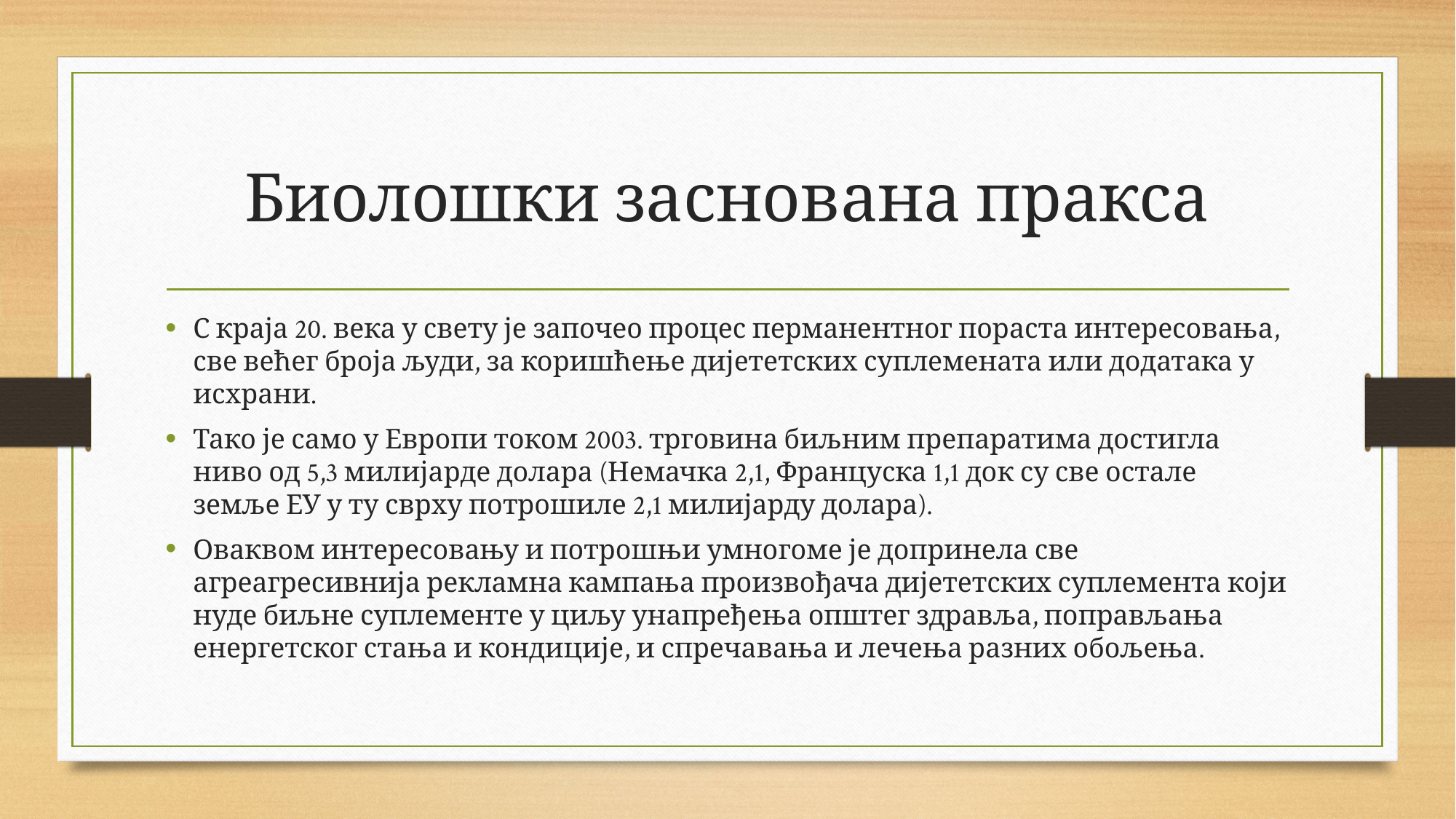

# Биолошки заснована пракса
С краја 20. века у свету је започео процес перманентног пораста интересовања, све већег броја људи, за коришћење дијететских суплемената или додатака у исхрани.
Тако је само у Европи током 2003. трговина биљним препаратима достигла ниво од 5,3 милијарде долара (Немачка 2,1, Француска 1,1 док су све остале земље ЕУ у ту сврху потрошиле 2,1 милијарду долара).
Оваквом интересовању и потрошњи умногоме је допринела све агреагресивнија рекламна кампања произвођача дијететских суплемента који нуде биљне суплементе у циљу унапређења општег здравља, поправљања енергетског стања и кондиције, и спречавања и лечења разних обољења.